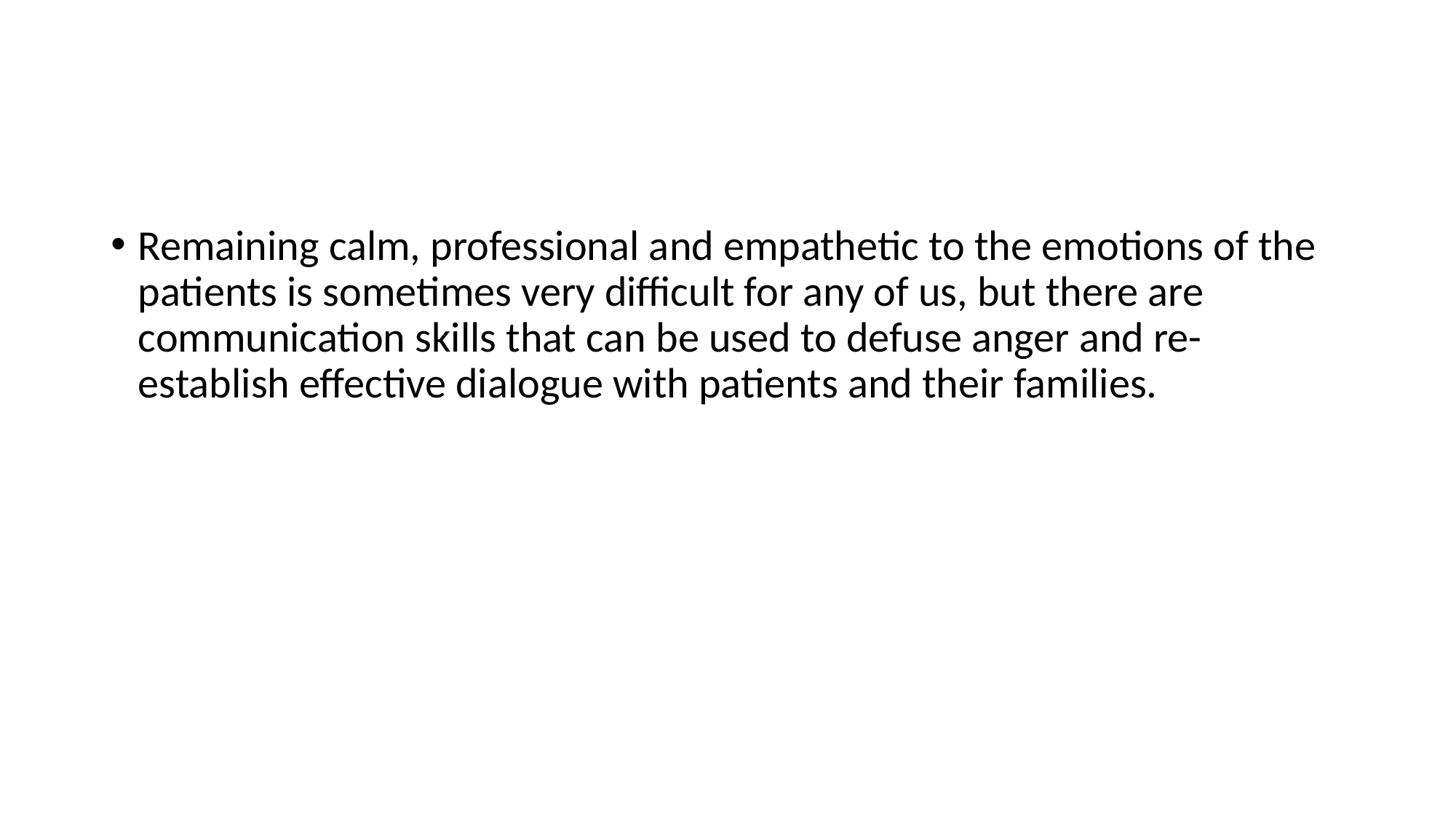

#
Remaining calm, professional and empathetic to the emotions of the patients is sometimes very difficult for any of us, but there are communication skills that can be used to defuse anger and re-establish effective dialogue with patients and their families.